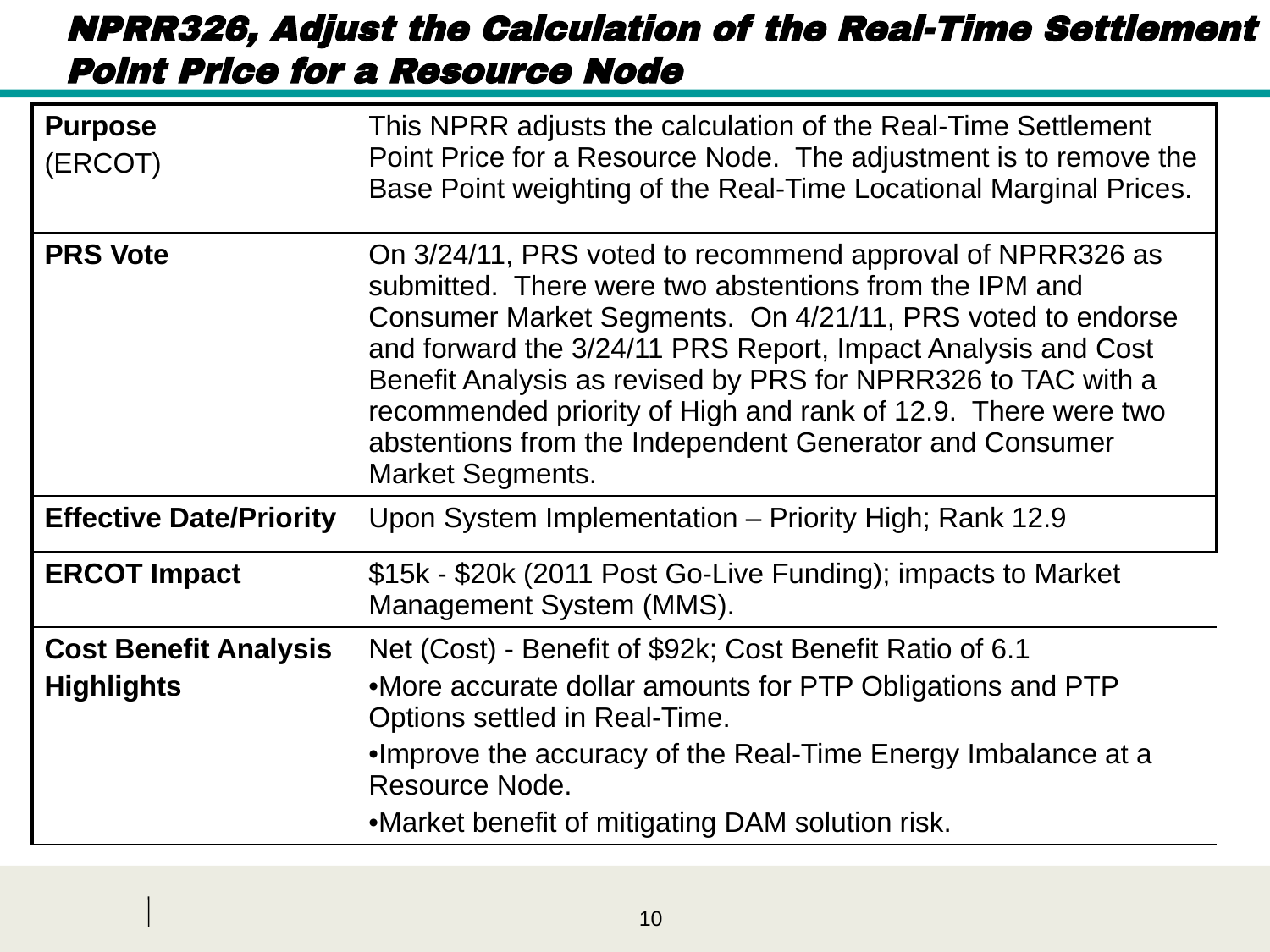

NPRR326, Adjust the Calculation of the Real-Time Settlement Point Price for a Resource Node
| Purpose (ERCOT) | This NPRR adjusts the calculation of the Real-Time Settlement Point Price for a Resource Node. The adjustment is to remove the Base Point weighting of the Real-Time Locational Marginal Prices. |
| --- | --- |
| PRS Vote | On 3/24/11, PRS voted to recommend approval of NPRR326 as submitted. There were two abstentions from the IPM and Consumer Market Segments. On 4/21/11, PRS voted to endorse and forward the 3/24/11 PRS Report, Impact Analysis and Cost Benefit Analysis as revised by PRS for NPRR326 to TAC with a recommended priority of High and rank of 12.9. There were two abstentions from the Independent Generator and Consumer Market Segments. |
| Effective Date/Priority | Upon System Implementation – Priority High; Rank 12.9 |
| ERCOT Impact | $15k - $20k (2011 Post Go-Live Funding); impacts to Market Management System (MMS). |
| Cost Benefit Analysis Highlights | Net (Cost) - Benefit of $92k; Cost Benefit Ratio of 6.1 More accurate dollar amounts for PTP Obligations and PTP Options settled in Real-Time. Improve the accuracy of the Real-Time Energy Imbalance at a Resource Node. Market benefit of mitigating DAM solution risk. |